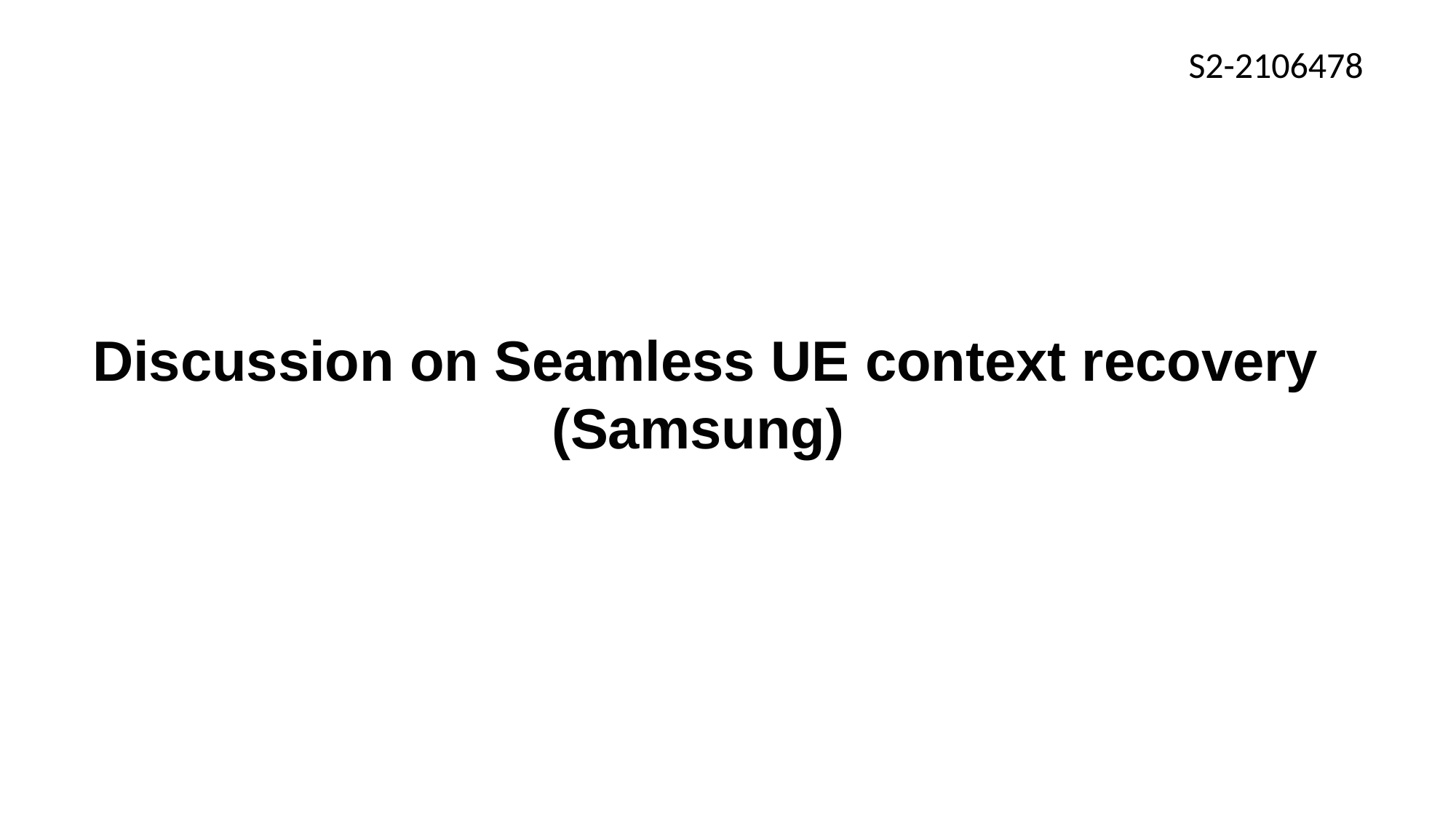

S2-2106478
# Discussion on Seamless UE context recovery (Samsung)